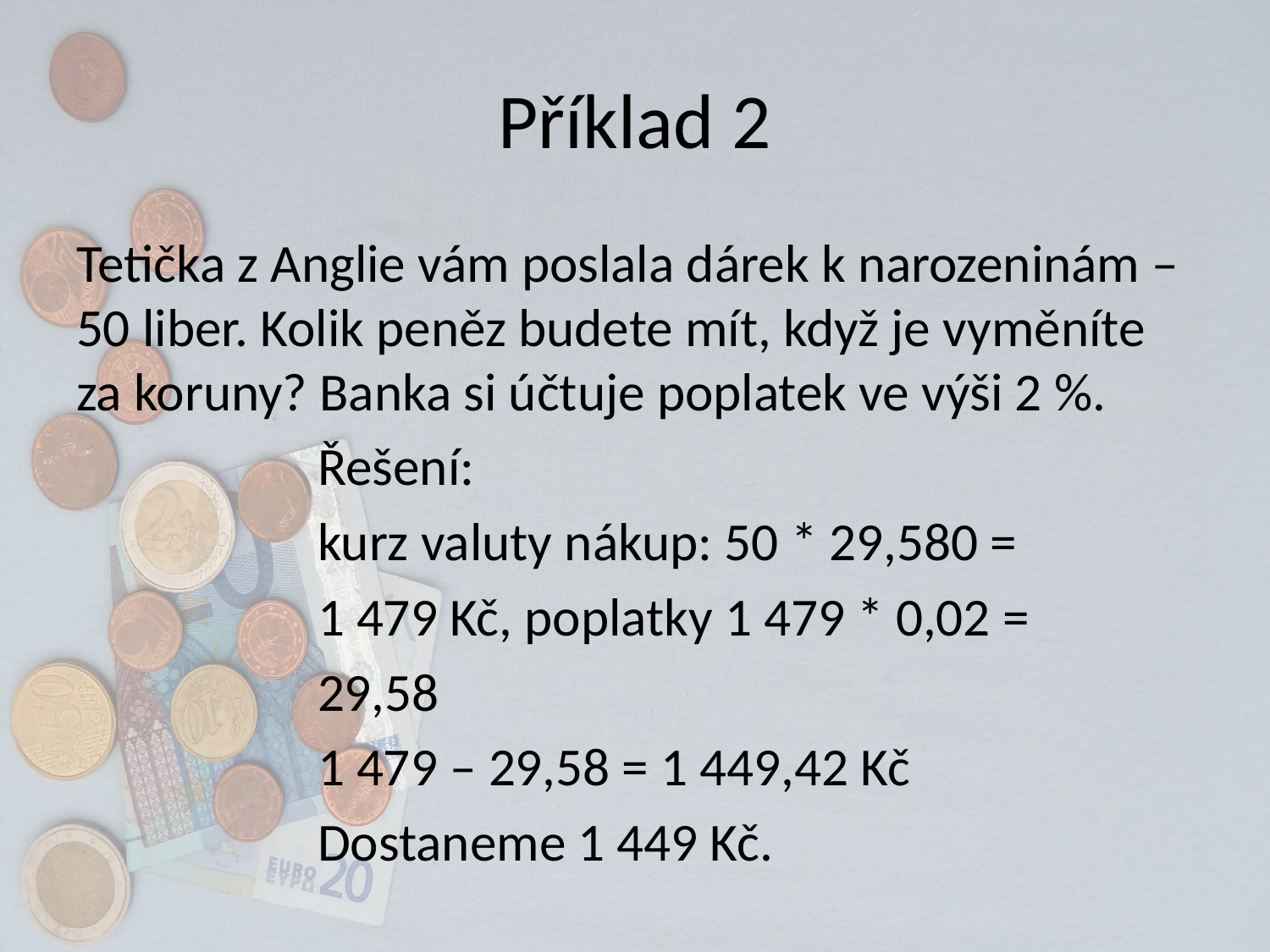

# Příklad 2
Tetička z Anglie vám poslala dárek k narozeninám – 50 liber. Kolik peněz budete mít, když je vyměníte za koruny? Banka si účtuje poplatek ve výši 2 %.
		Řešení:
		kurz valuty nákup: 50 * 29,580 =
		1 479 Kč, poplatky 1 479 * 0,02 =
		29,58
		1 479 – 29,58 = 1 449,42 Kč
		Dostaneme 1 449 Kč.